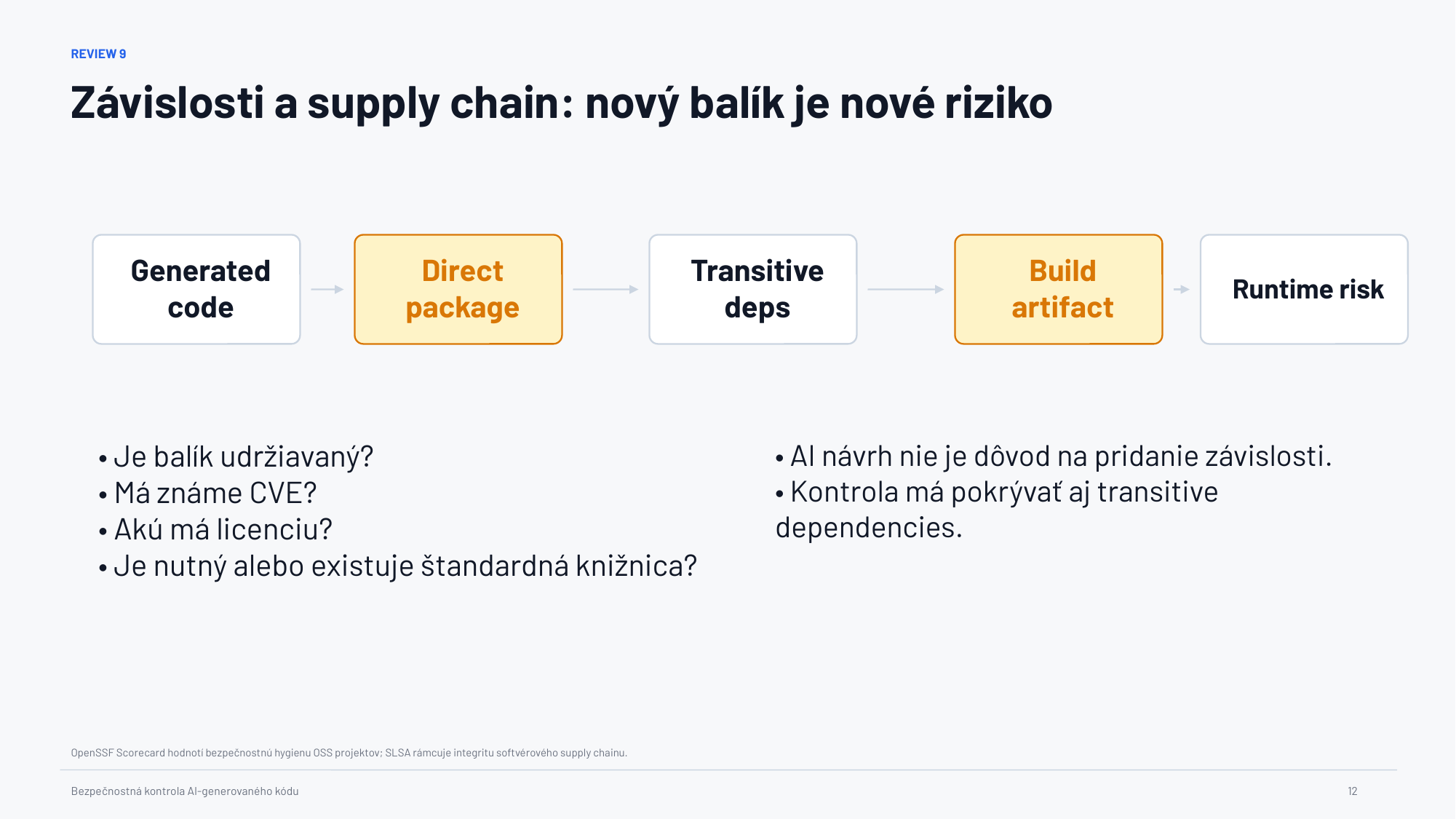

REVIEW 9
Závislosti a supply chain: nový balík je nové riziko

Generated code
Direct package
Transitive deps
Build artifact
Runtime risk

• Je balík udržiavaný?
• Má známe CVE?
• Akú má licenciu?
• Je nutný alebo existuje štandardná knižnica?
• AI návrh nie je dôvod na pridanie závislosti.
• Kontrola má pokrývať aj transitive dependencies.
OpenSSF Scorecard hodnotí bezpečnostnú hygienu OSS projektov; SLSA rámcuje integritu softvérového supply chainu.
12